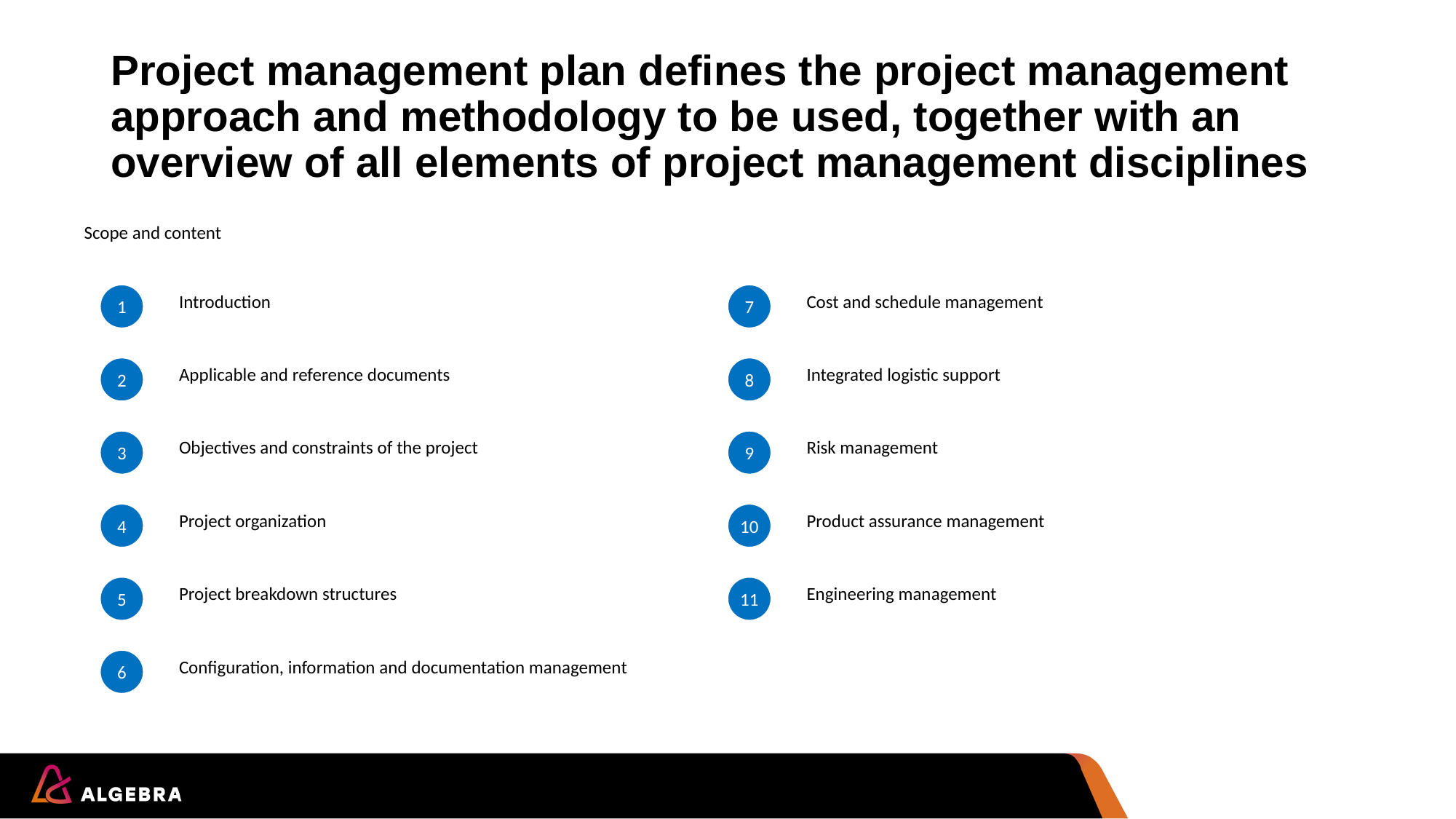

# Project management plan defines the project management approach and methodology to be used, together with an overview of all elements of project management disciplines
Scope and content
1
Introduction
7
Cost and schedule management
2
Applicable and reference documents
8
Integrated logistic support
3
Objectives and constraints of the project
9
Risk management
4
Project organization
10
Product assurance management
5
Project breakdown structures
11
Engineering management
6
Configuration, information and documentation management